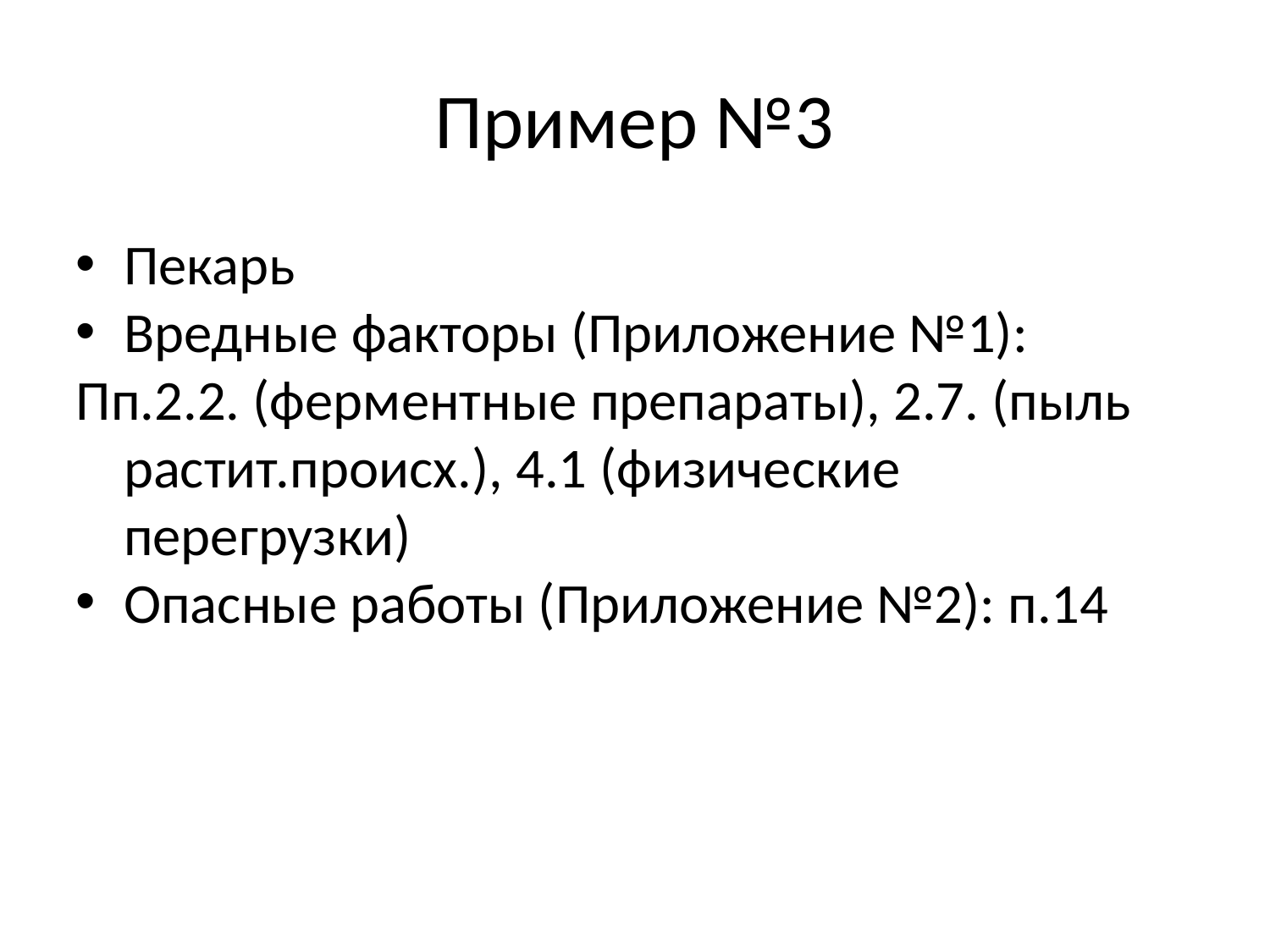

Пример №3
Пекарь
Вредные факторы (Приложение №1):
Пп.2.2. (ферментные препараты), 2.7. (пыль растит.происх.), 4.1 (физические перегрузки)
Опасные работы (Приложение №2): п.14